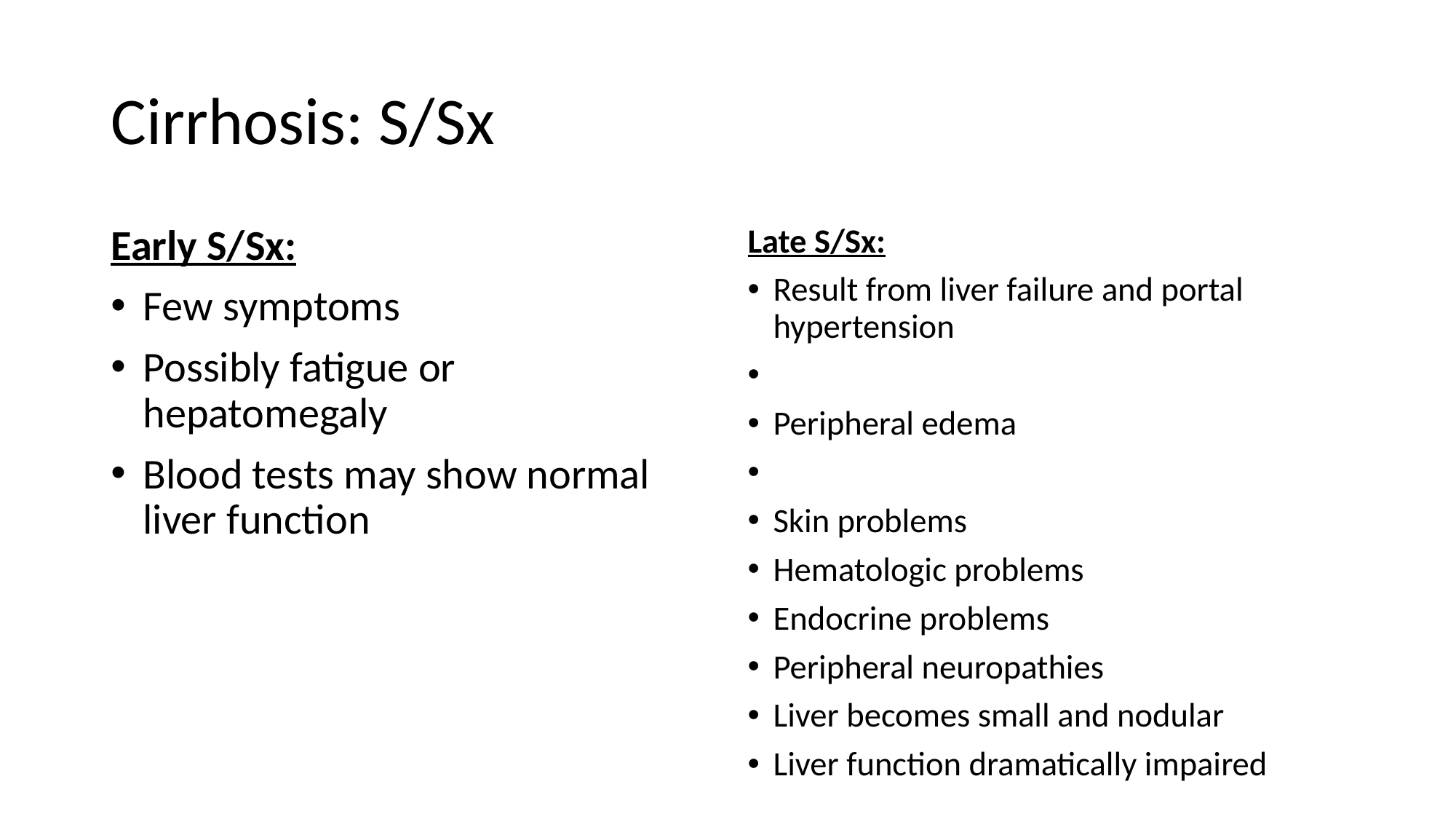

# Cirrhosis: S/Sx
Late S/Sx:
Result from liver failure and portal hypertension

Peripheral edema

Skin problems
Hematologic problems
Endocrine problems
Peripheral neuropathies
Liver becomes small and nodular
Liver function dramatically impaired
Early S/Sx:
Few symptoms
Possibly fatigue or hepatomegaly
Blood tests may show normal liver function